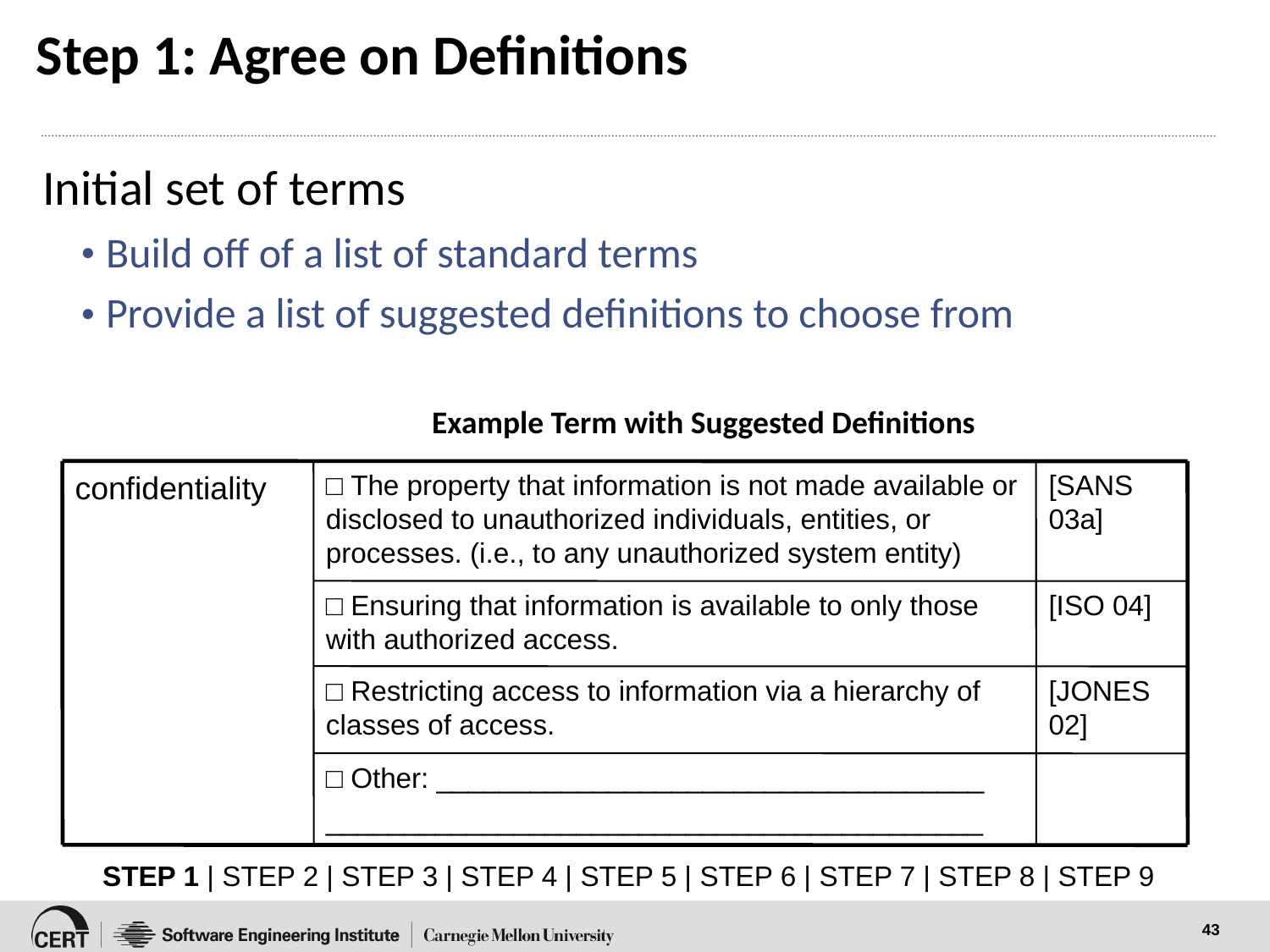

# Step 1: Agree on Definitions
Initial set of terms
Build off of a list of standard terms
Provide a list of suggested definitions to choose from
Example Term with Suggested Definitions
confidentiality

□ The property that information is not made available or disclosed to unauthorized individuals, entities, or processes. (i.e., to any unauthorized system entity)

[SANS 03a]

□ Ensuring that information is available to only those with authorized access.

[ISO 04]
□ Restricting access to information via a hierarchy of classes of access.

[JONES 02]
□ Other: ___________________________________
__________________________________________

STEP 1 | STEP 2 | STEP 3 | STEP 4 | STEP 5 | STEP 6 | STEP 7 | STEP 8 | STEP 9